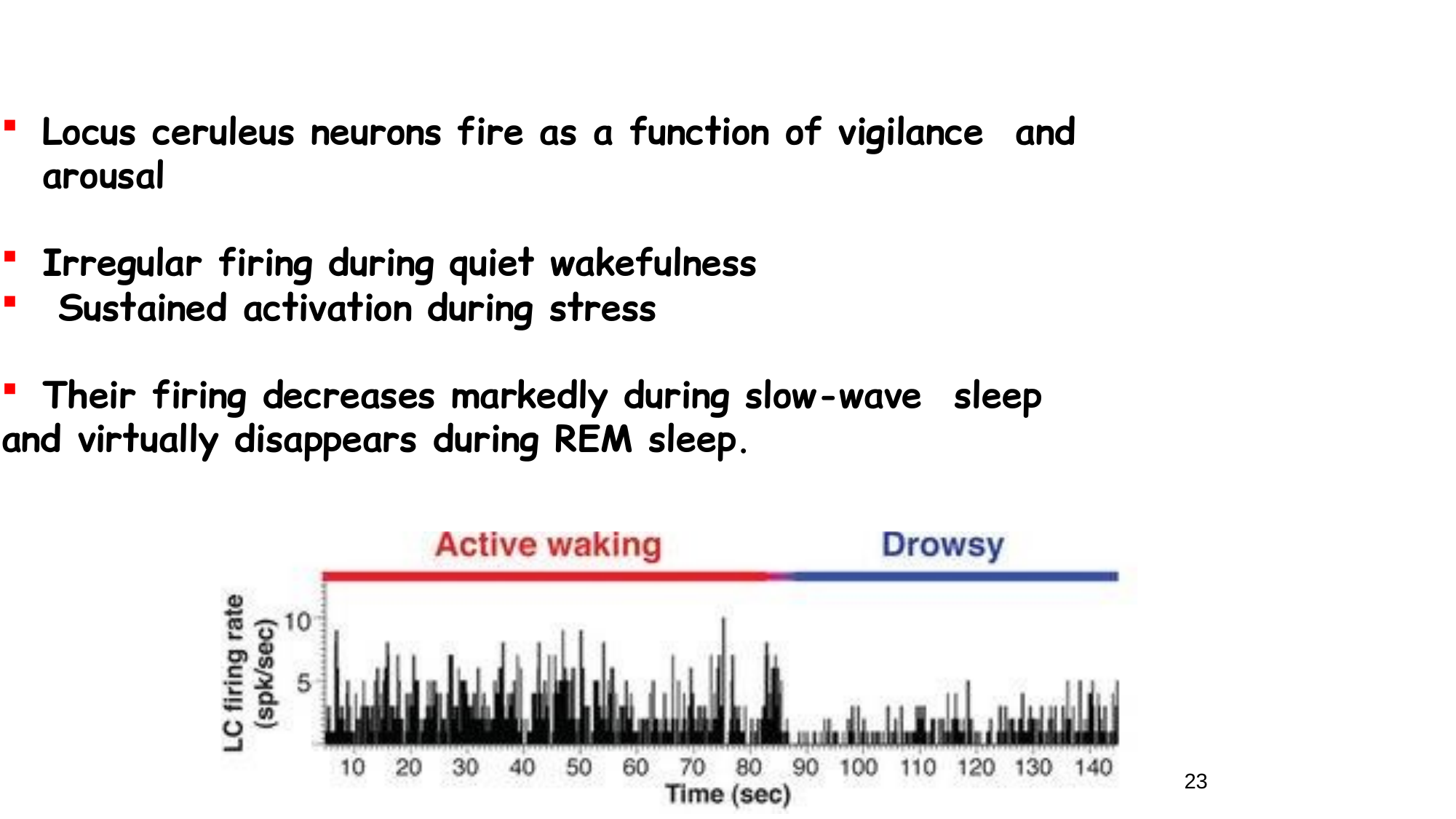

# Locus ceruleus neurons fire as a function of vigilance  and arousal
Irregular firing during quiet wakefulness
 Sustained activation during stress
Their firing decreases markedly during slow-wave  sleep
and virtually disappears during REM sleep.

23